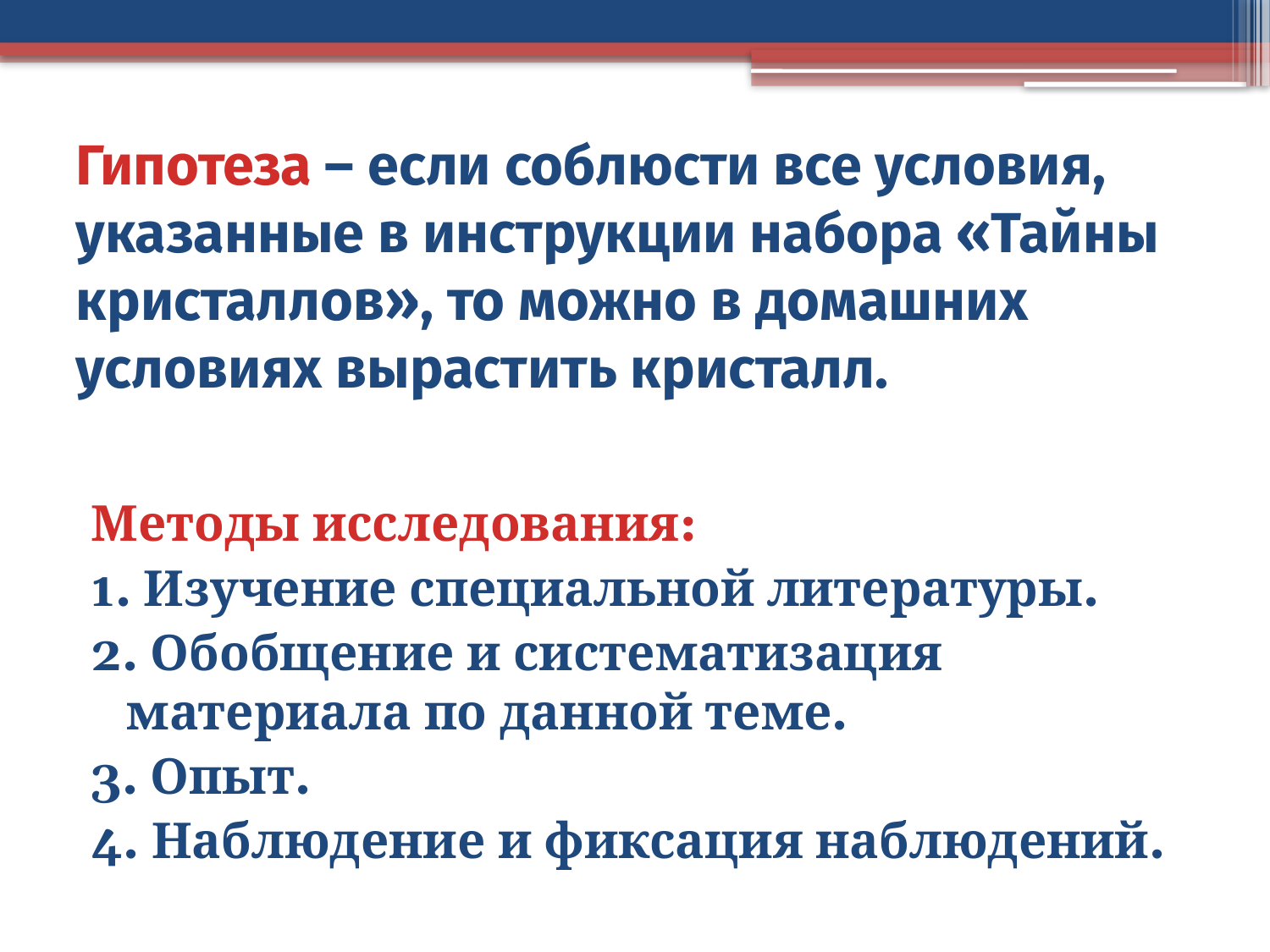

# Гипотеза – если соблюсти все условия, указанные в инструкции набора «Тайны кристаллов», то можно в домашних условиях вырастить кристалл.
Методы исследования:
1. Изучение специальной литературы.
2. Обобщение и систематизация материала по данной теме.
3. Опыт.
4. Наблюдение и фиксация наблюдений.